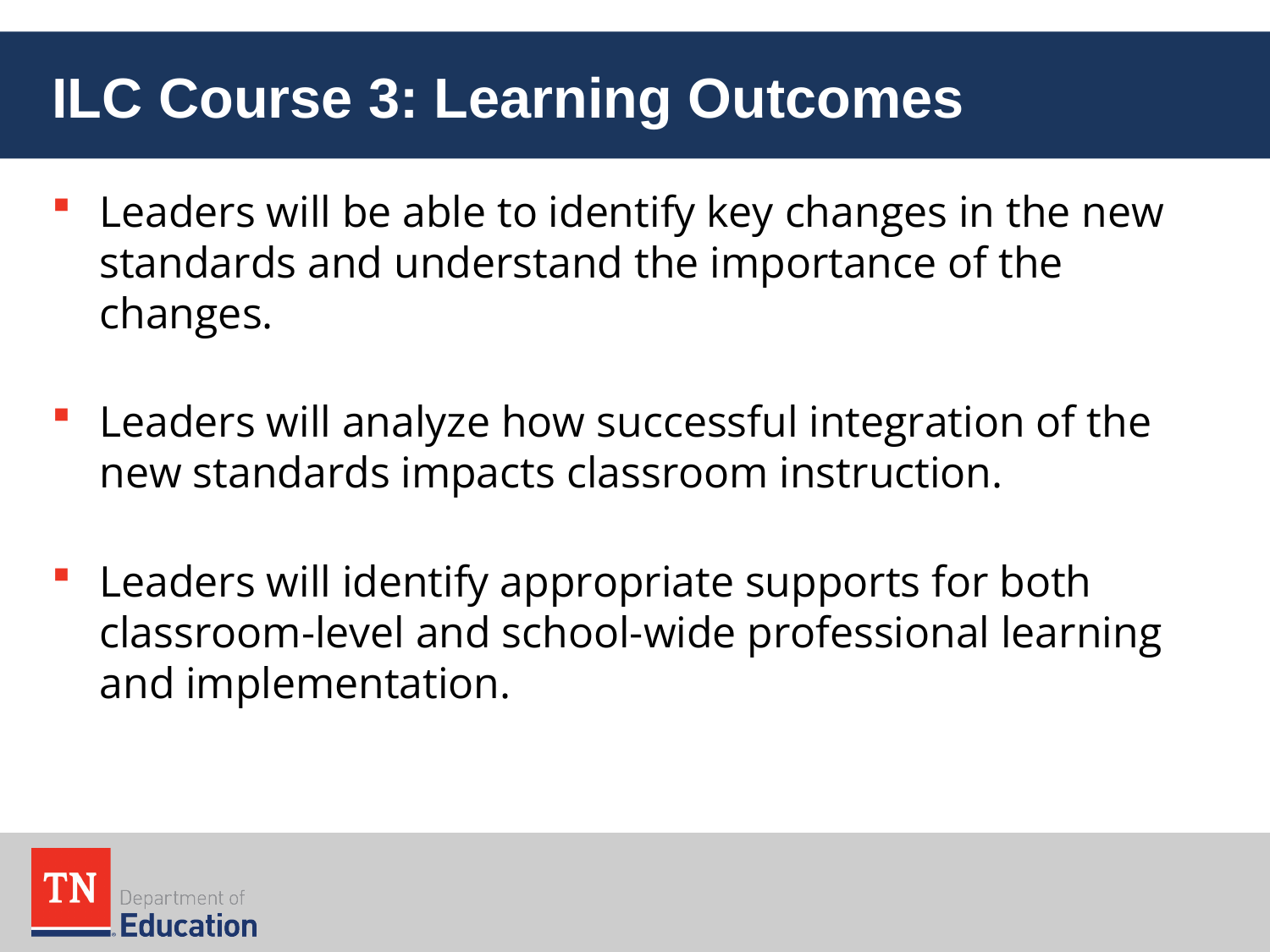

# ILC Course 3: Learning Outcomes
Leaders will be able to identify key changes in the new standards and understand the importance of the changes.
Leaders will analyze how successful integration of the new standards impacts classroom instruction.
Leaders will identify appropriate supports for both classroom-level and school-wide professional learning and implementation.